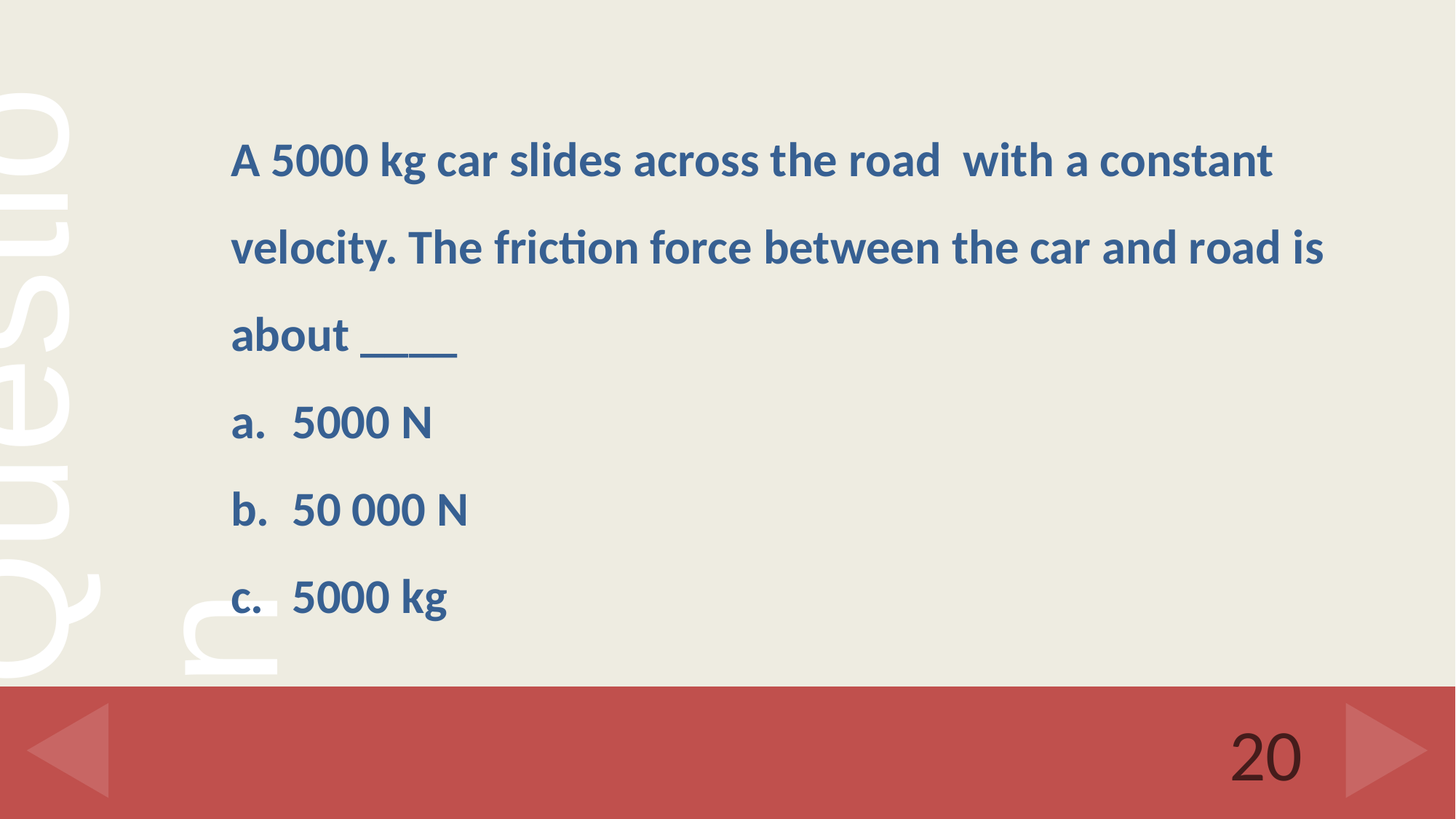

A 5000 kg car slides across the road  with a constant velocity. The friction force between the car and road is about ____
5000 N
50 000 N
5000 kg
#
20